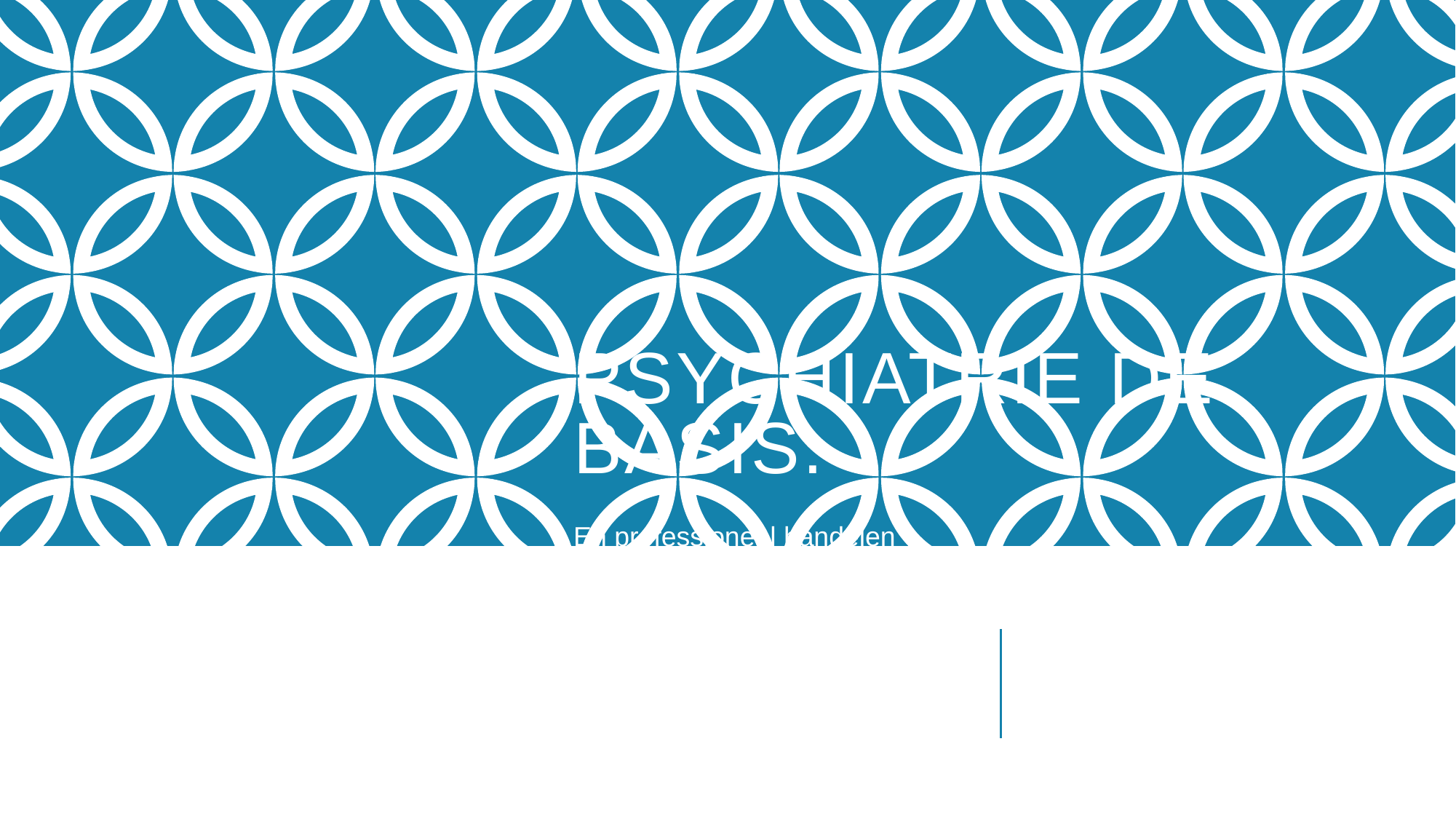

# Psychiatrie de basis.
En professioneel handelen